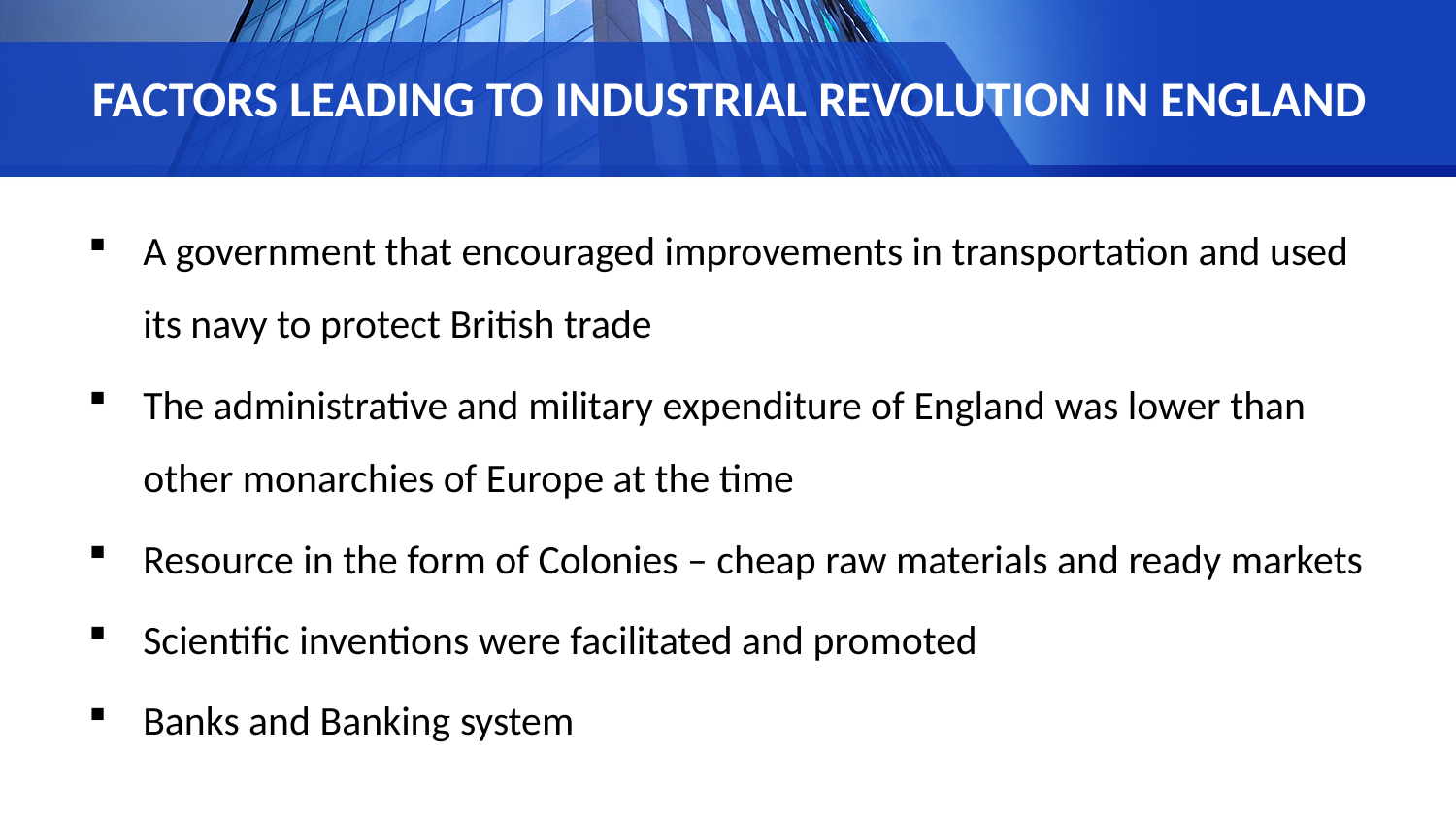

# FACTORS LEADING TO INDUSTRIAL REVOLUTION IN ENGLAND
A government that encouraged improvements in transportation and used its navy to protect British trade
The administrative and military expenditure of England was lower than other monarchies of Europe at the time
Resource in the form of Colonies – cheap raw materials and ready markets
Scientific inventions were facilitated and promoted
Banks and Banking system